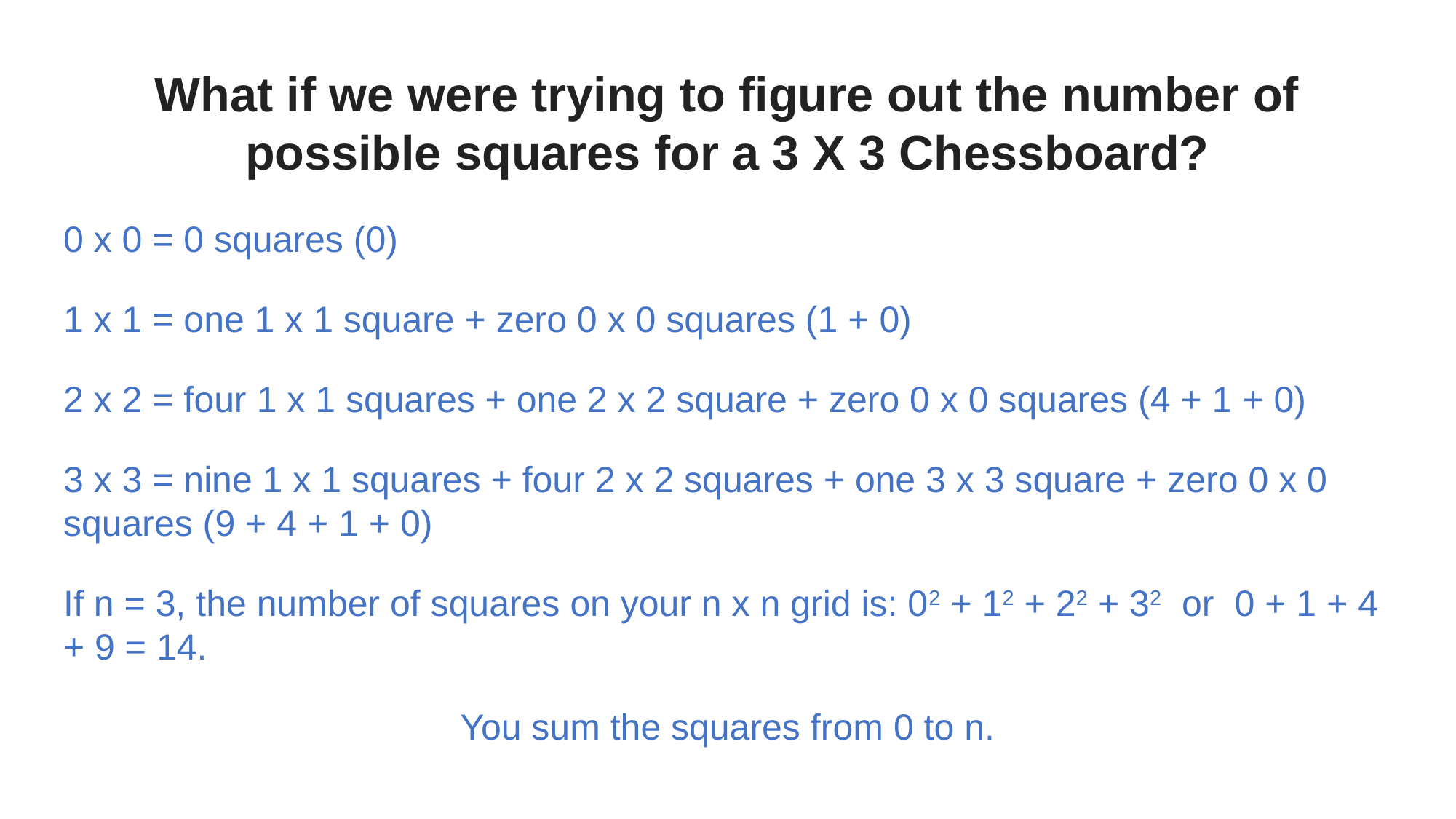

What if we were trying to figure out the number of possible squares for a 3 X 3 Chessboard?
0 x 0 = 0 squares (0)
1 x 1 = one 1 x 1 square + zero 0 x 0 squares (1 + 0)
2 x 2 = four 1 x 1 squares + one 2 x 2 square + zero 0 x 0 squares (4 + 1 + 0)
3 x 3 = nine 1 x 1 squares + four 2 x 2 squares + one 3 x 3 square + zero 0 x 0 squares (9 + 4 + 1 + 0)
If n = 3, the number of squares on your n x n grid is: 02 + 12 + 22 + 32  or  0 + 1 + 4 + 9 = 14.
You sum the squares from 0 to n.